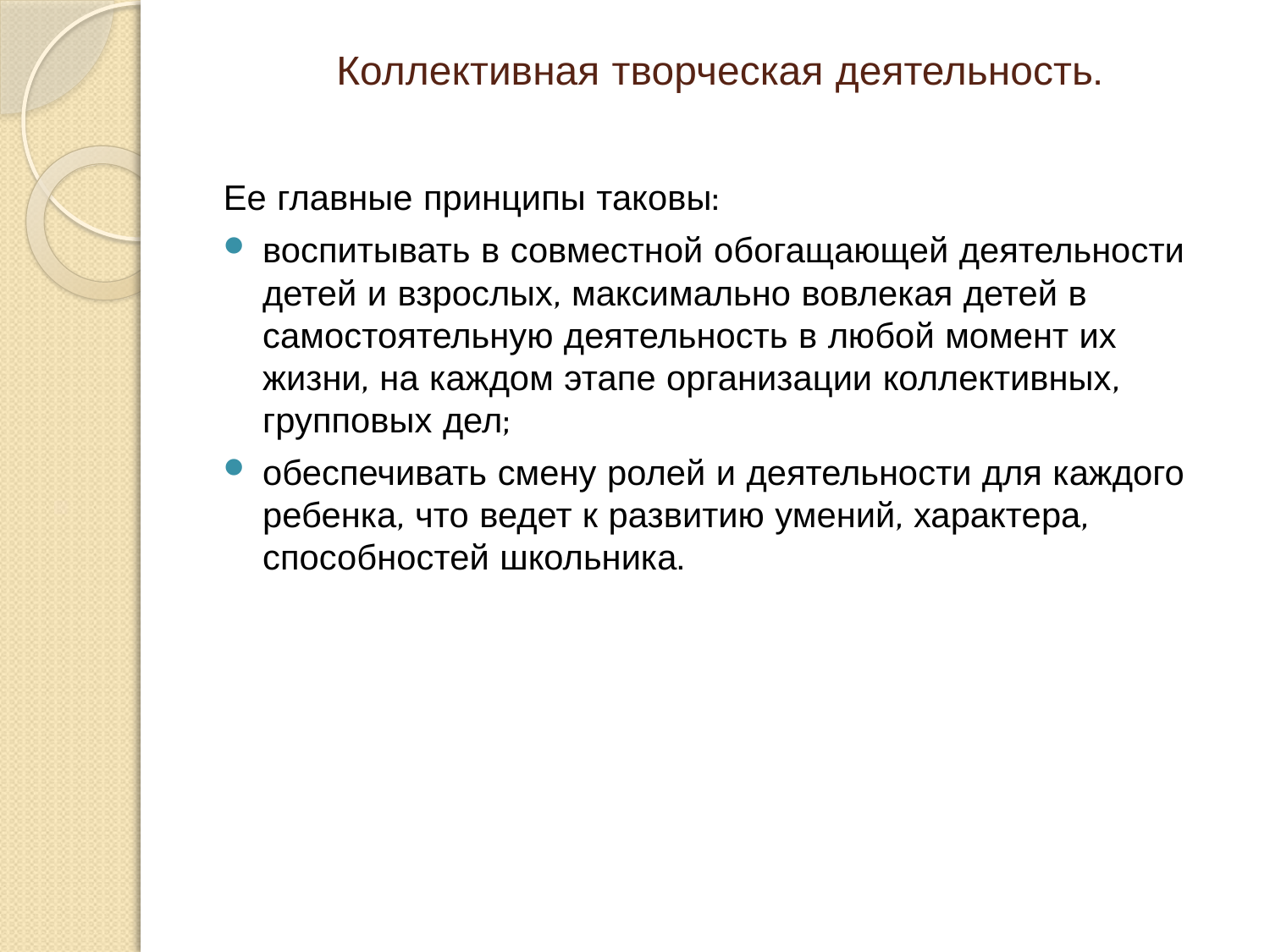

# Коллективная творческая деятельность.
Ее главные принципы таковы:
воспитывать в совместной обогащающей деятельности детей и взрослых, максимально вовлекая детей в самостоятельную деятельность в любой момент их жизни, на каждом этапе организации коллективных, групповых дел;
обеспечивать смену ролей и деятельности для каждого ребенка, что ведет к развитию умений, характера, способностей школьника.